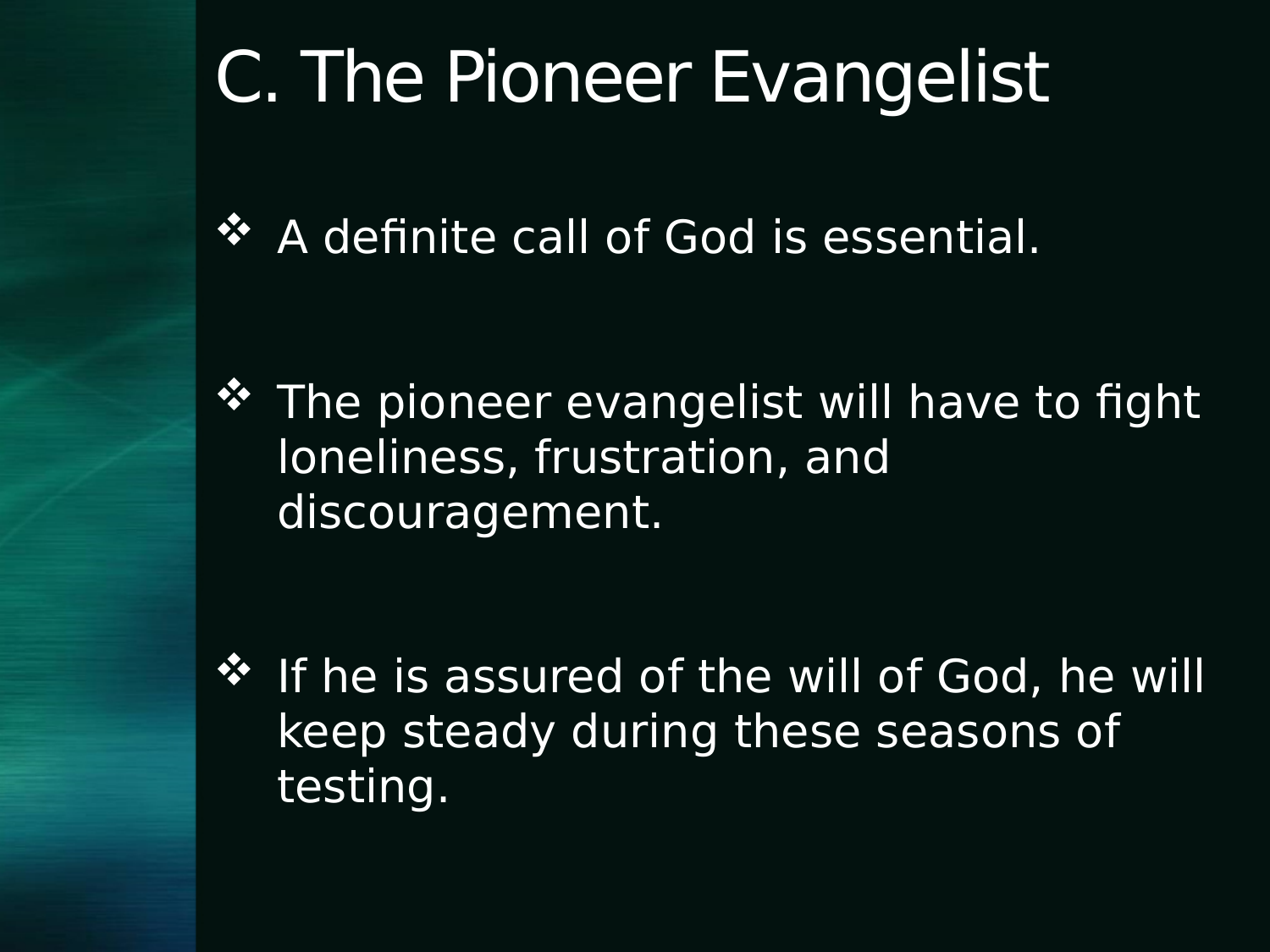

# C. The Pioneer Evangelist
A definite call of God is essential.

The pioneer evangelist will have to fight loneliness, frustration, and discouragement.

If he is assured of the will of God, he will keep steady during these seasons of testing.